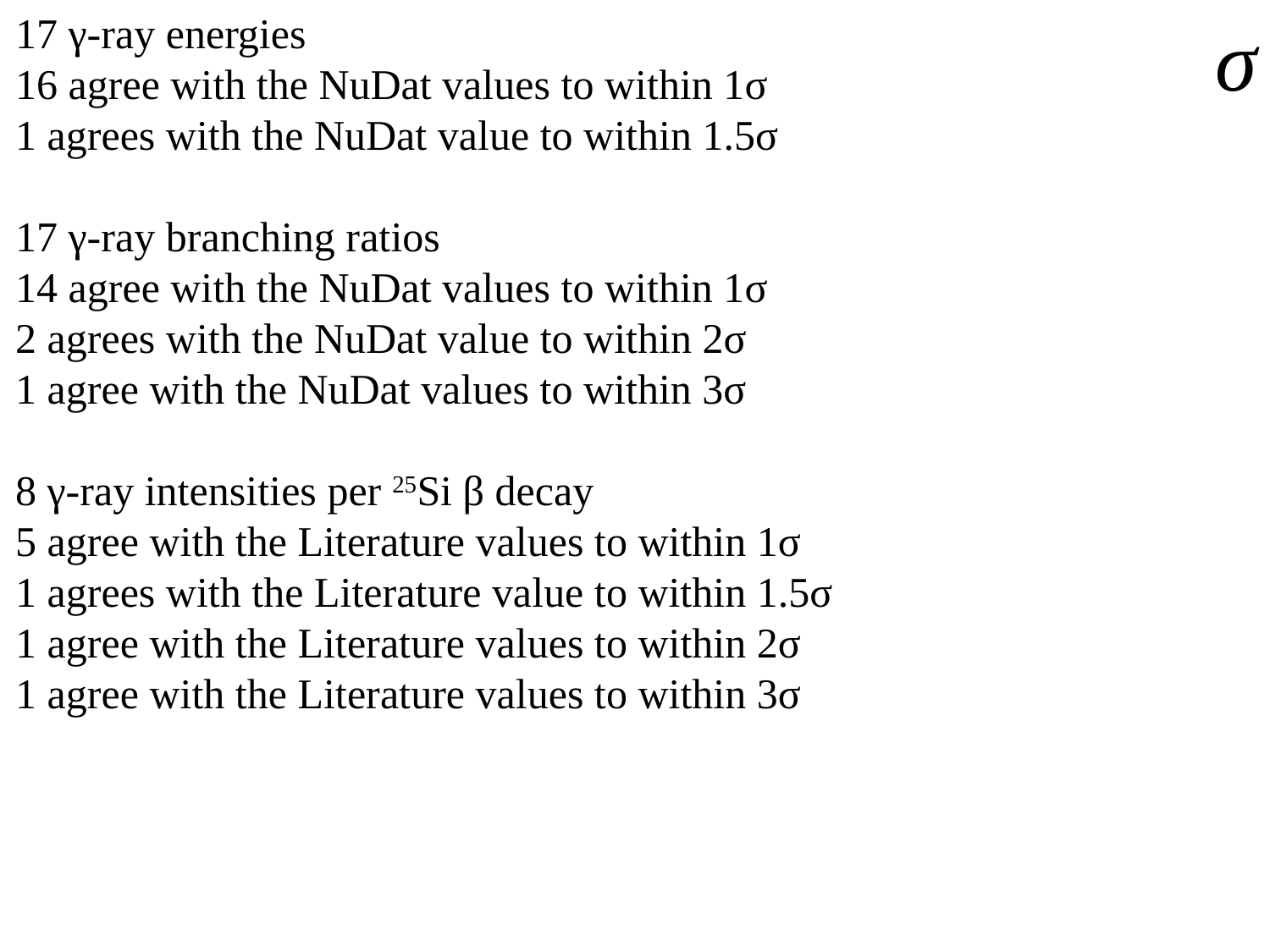

17 γ-ray energies
16 agree with the NuDat values to within 1σ
1 agrees with the NuDat value to within 1.5σ

17 γ-ray branching ratios
14 agree with the NuDat values to within 1σ
2 agrees with the NuDat value to within 2σ
1 agree with the NuDat values to within 3σ

8 γ-ray intensities per 25Si β decay
5 agree with the Literature values to within 1σ
1 agrees with the Literature value to within 1.5σ
1 agree with the Literature values to within 2σ
1 agree with the Literature values to within 3σ
σ